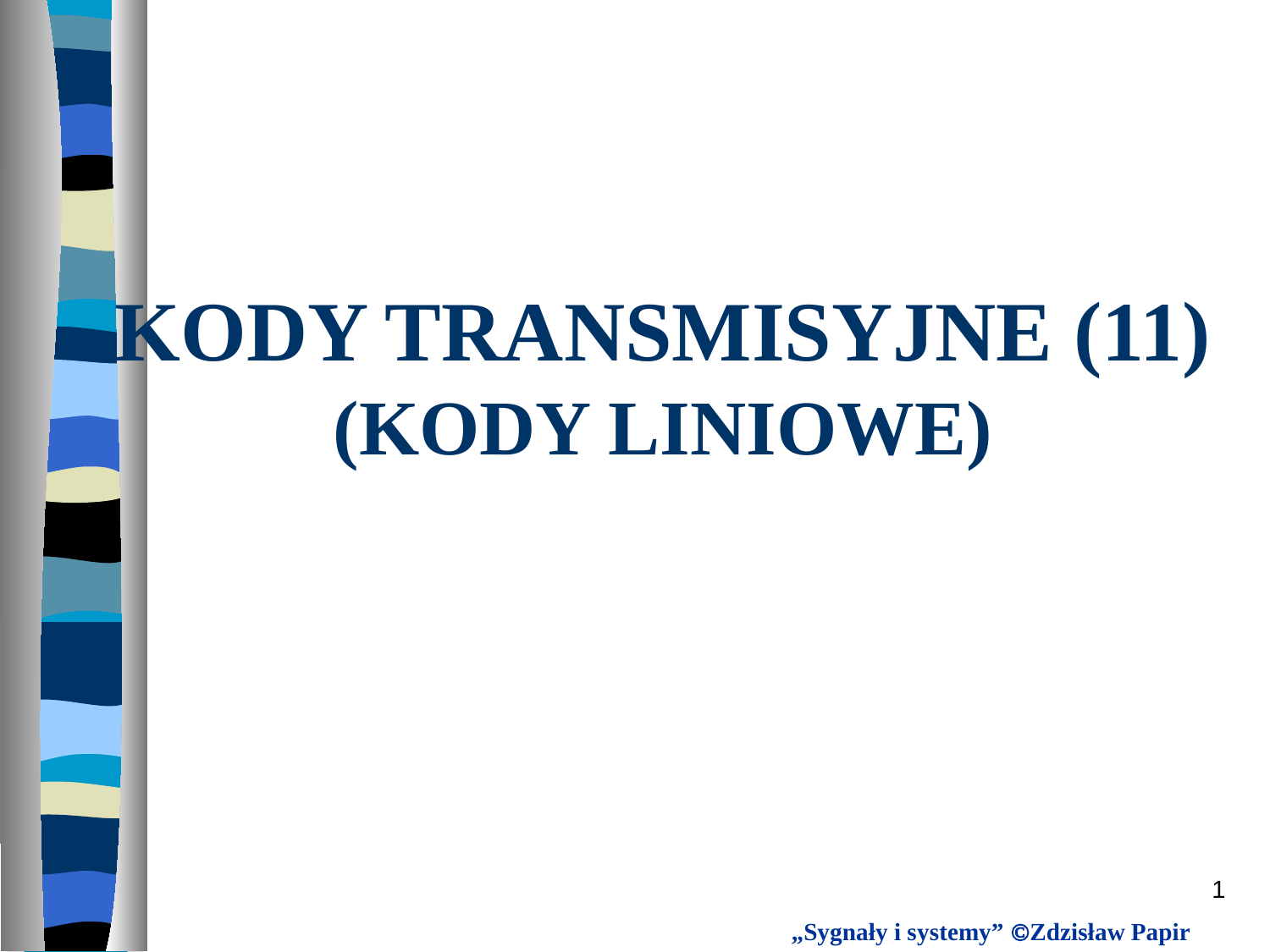

KODY TRANSMISYJNE (11)
(KODY LINIOWE)
1
„Sygnały i systemy” ©Zdzisław Papir